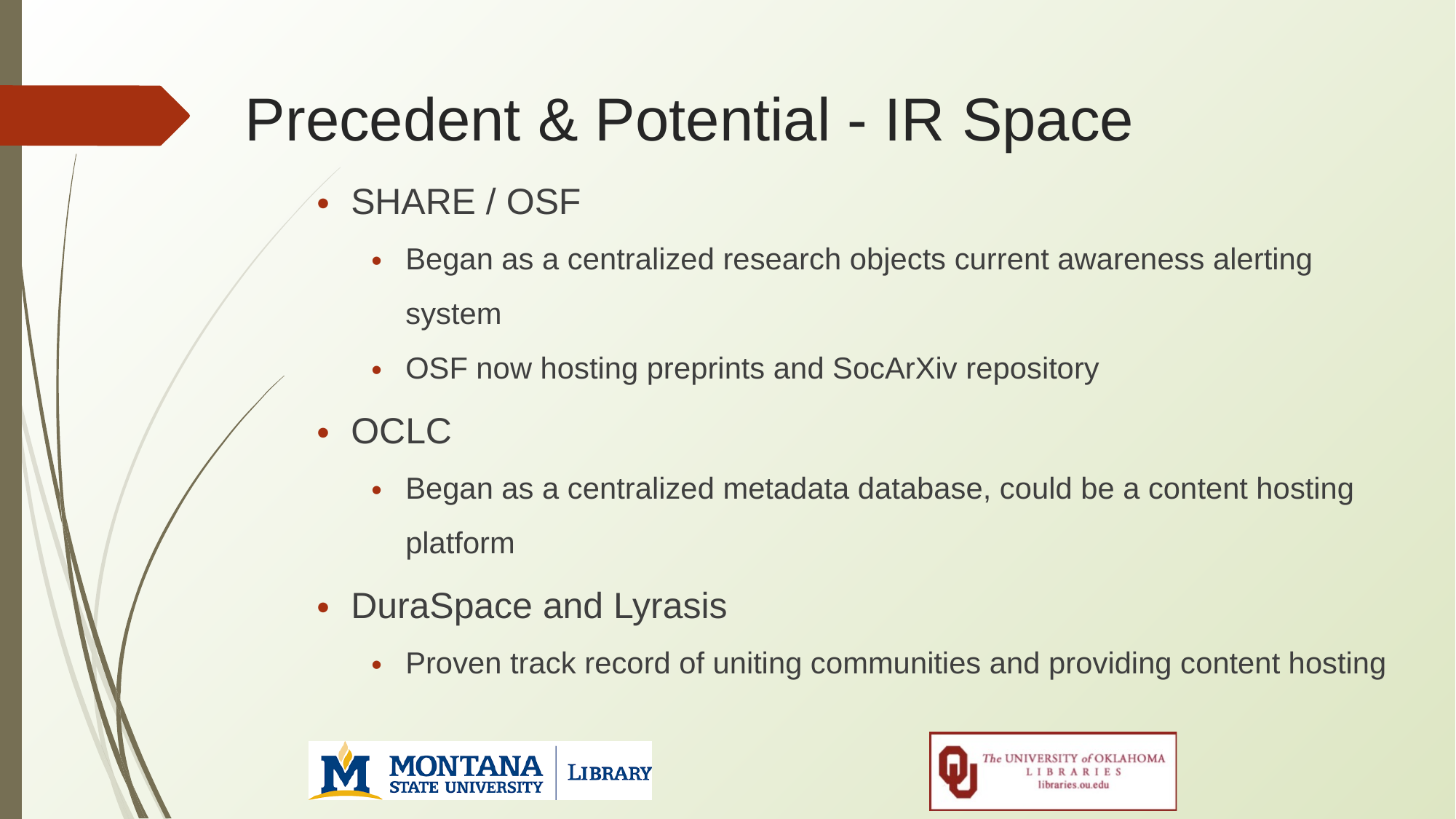

# Precedent & Potential - IR Space
SHARE / OSF
Began as a centralized research objects current awareness alerting system
OSF now hosting preprints and SocArXiv repository
OCLC
Began as a centralized metadata database, could be a content hosting platform
DuraSpace and Lyrasis
Proven track record of uniting communities and providing content hosting